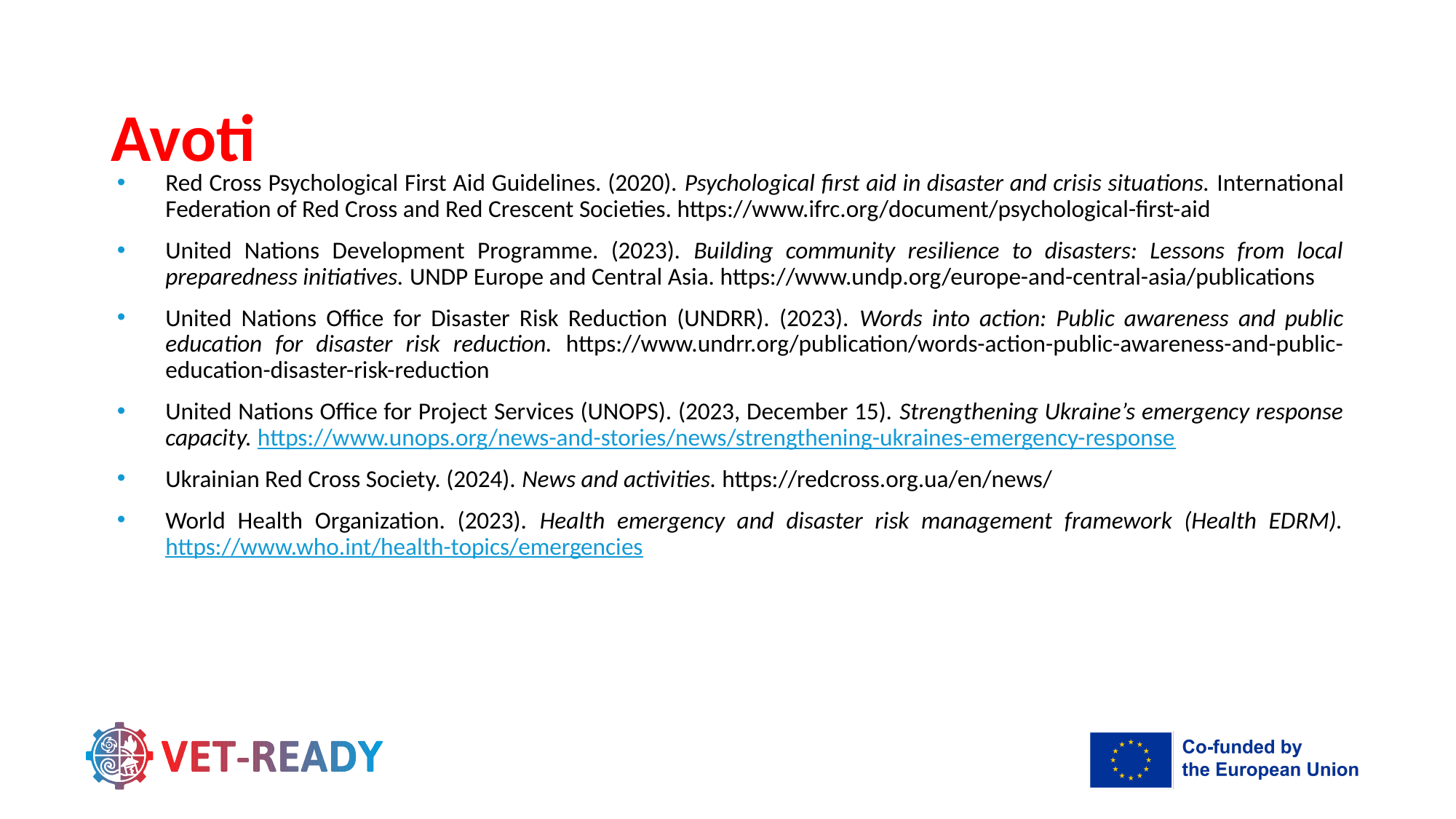

# Avoti
Red Cross Psychological First Aid Guidelines. (2020). Psychological first aid in disaster and crisis situations. International Federation of Red Cross and Red Crescent Societies. https://www.ifrc.org/document/psychological-first-aid
United Nations Development Programme. (2023). Building community resilience to disasters: Lessons from local preparedness initiatives. UNDP Europe and Central Asia. https://www.undp.org/europe-and-central-asia/publications
United Nations Office for Disaster Risk Reduction (UNDRR). (2023). Words into action: Public awareness and public education for disaster risk reduction. https://www.undrr.org/publication/words-action-public-awareness-and-public-education-disaster-risk-reduction
United Nations Office for Project Services (UNOPS). (2023, December 15). Strengthening Ukraine’s emergency response capacity. https://www.unops.org/news-and-stories/news/strengthening-ukraines-emergency-response
Ukrainian Red Cross Society. (2024). News and activities. https://redcross.org.ua/en/news/
World Health Organization. (2023). Health emergency and disaster risk management framework (Health EDRM). https://www.who.int/health-topics/emergencies